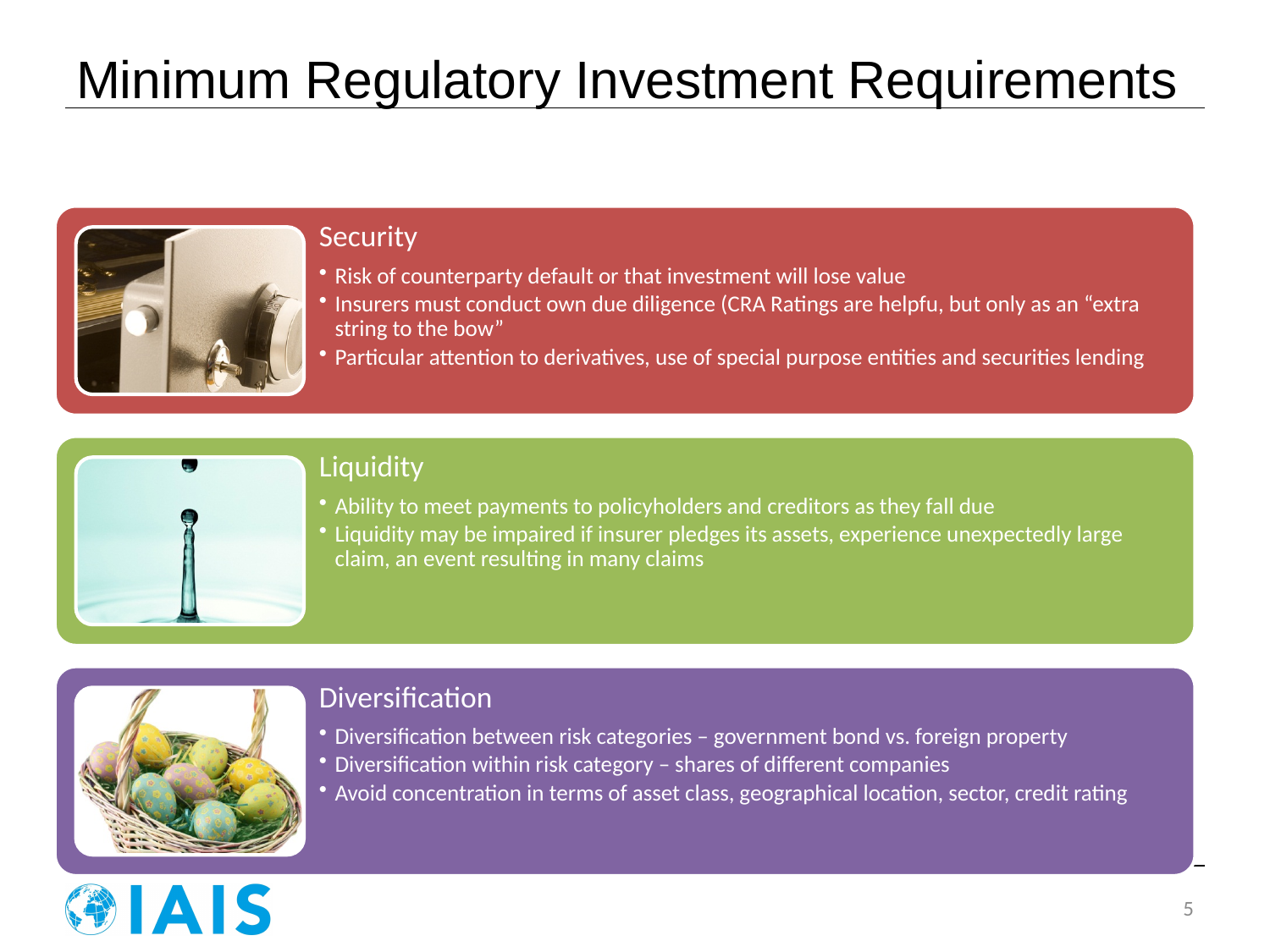

# Minimum Regulatory Investment Requirements
Security
Risk of counterparty default or that investment will lose value
Insurers must conduct own due diligence (CRA Ratings are helpfu, but only as an “extra string to the bow”
Particular attention to derivatives, use of special purpose entities and securities lending
Liquidity
Ability to meet payments to policyholders and creditors as they fall due
Liquidity may be impaired if insurer pledges its assets, experience unexpectedly large claim, an event resulting in many claims
Diversification
Diversification between risk categories – government bond vs. foreign property
Diversification within risk category – shares of different companies
Avoid concentration in terms of asset class, geographical location, sector, credit rating
5